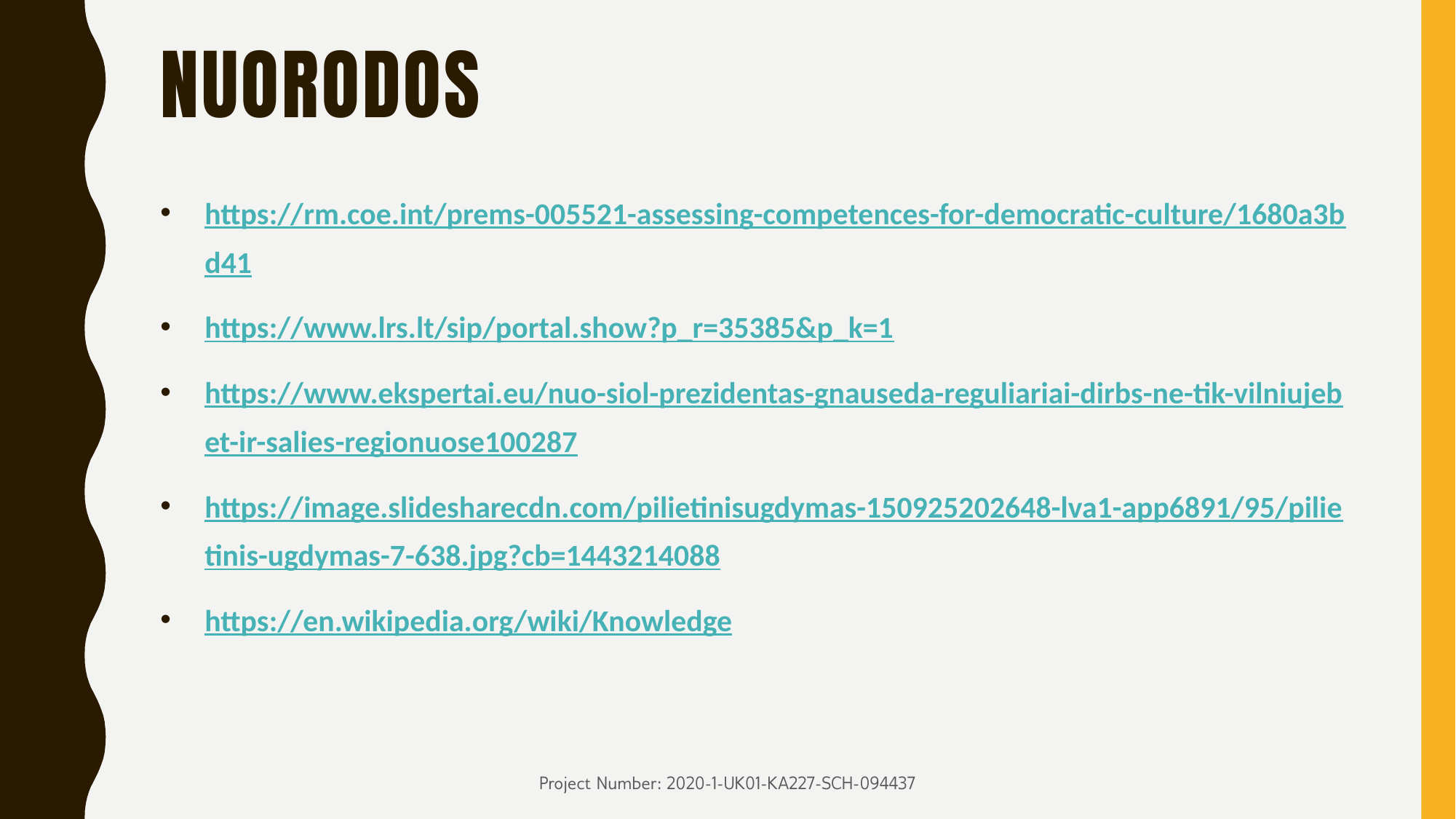

# NUORODOS
https://rm.coe.int/prems-005521-assessing-competences-for-democratic-culture/1680a3bd41
https://www.lrs.lt/sip/portal.show?p_r=35385&p_k=1
https://www.ekspertai.eu/nuo-siol-prezidentas-gnauseda-reguliariai-dirbs-ne-tik-vilniujebet-ir-salies-regionuose100287
https://image.slidesharecdn.com/pilietinisugdymas-150925202648-lva1-app6891/95/pilietinis-ugdymas-7-638.jpg?cb=1443214088
https://en.wikipedia.org/wiki/Knowledge

Project Number: 2020-1-UK01-KA227-SCH-094437